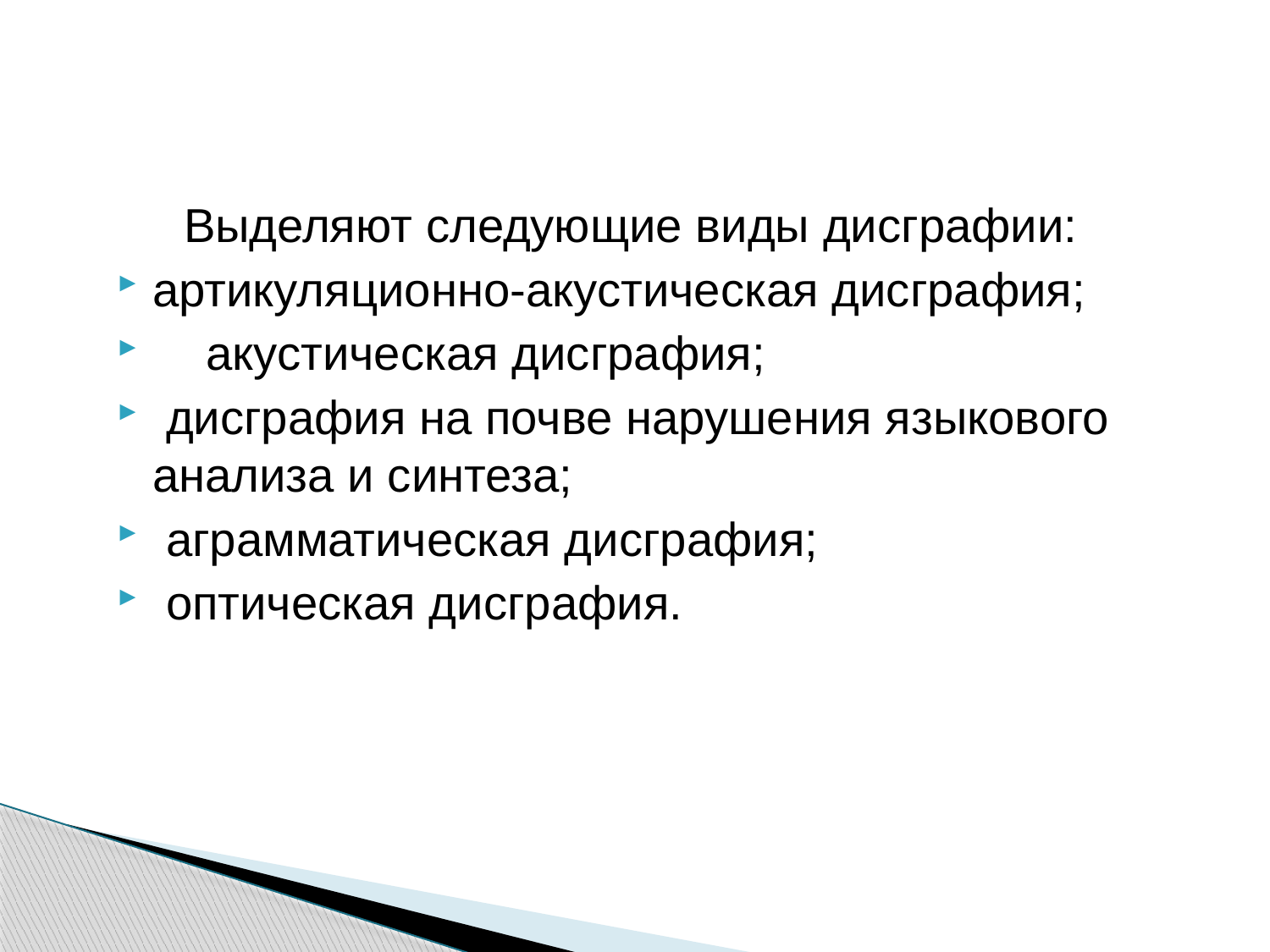

#
     Выделяют следующие виды дисграфии:
артикуляционно-акустическая дисграфия;
    акустическая дисграфия;
 дисграфия на почве нарушения языкового анализа и синтеза;
 аграмматическая дисграфия;
 оптическая дисграфия.